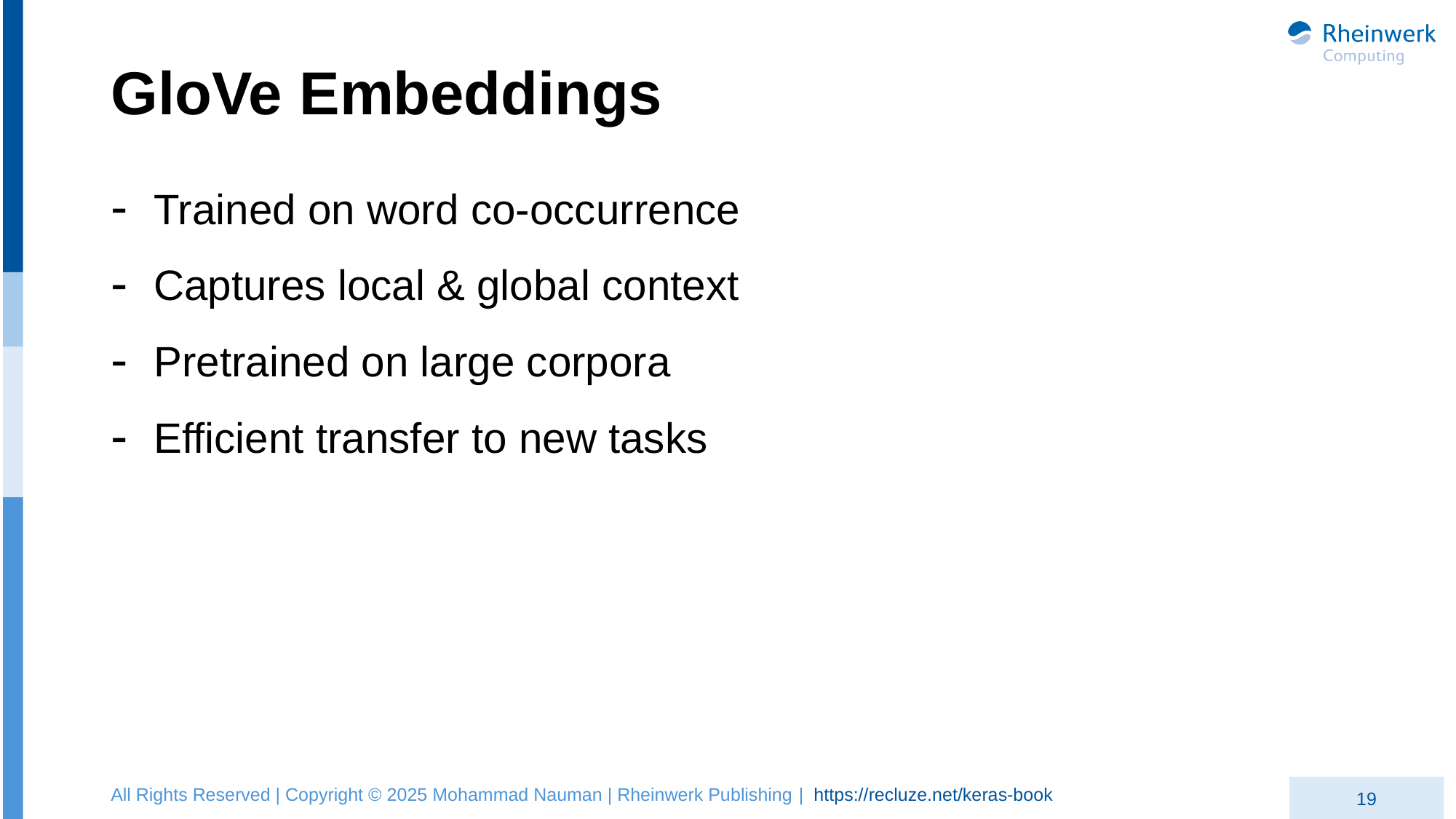

# GloVe Embeddings
Trained on word co-occurrence
Captures local & global context
Pretrained on large corpora
Efficient transfer to new tasks